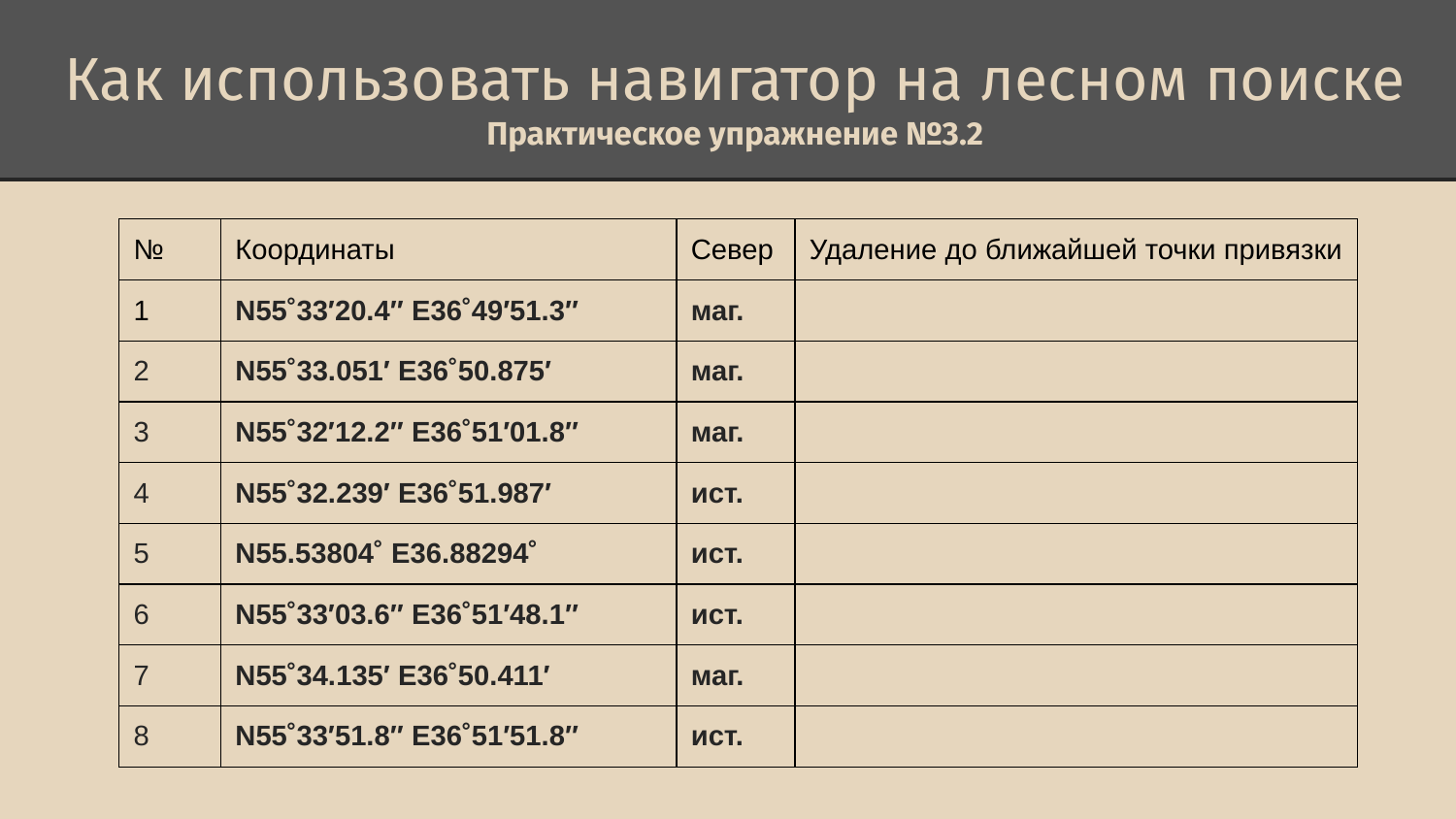

# Как использовать навигатор на лесном поиске
Практическое упражнение №3.2
| № | Координаты | Север | Удаление до ближайшей точки привязки |
| --- | --- | --- | --- |
| 1 | N55˚33′20.4″ E36˚49′51.3″ | маг. |  |
| 2 | N55˚33.051′ E36˚50.875′ | маг. |  |
| 3 | N55˚32′12.2″ E36˚51′01.8″ | маг. |  |
| 4 | N55˚32.239′ E36˚51.987′ | ист. |  |
| 5 | N55.53804˚ E36.88294˚ | ист. |  |
| 6 | N55˚33′03.6″ E36˚51′48.1″ | ист. |  |
| 7 | N55˚34.135′ E36˚50.411′ | маг. |  |
| 8 | N55˚33′51.8″ E36˚51′51.8″ | ист. |  |